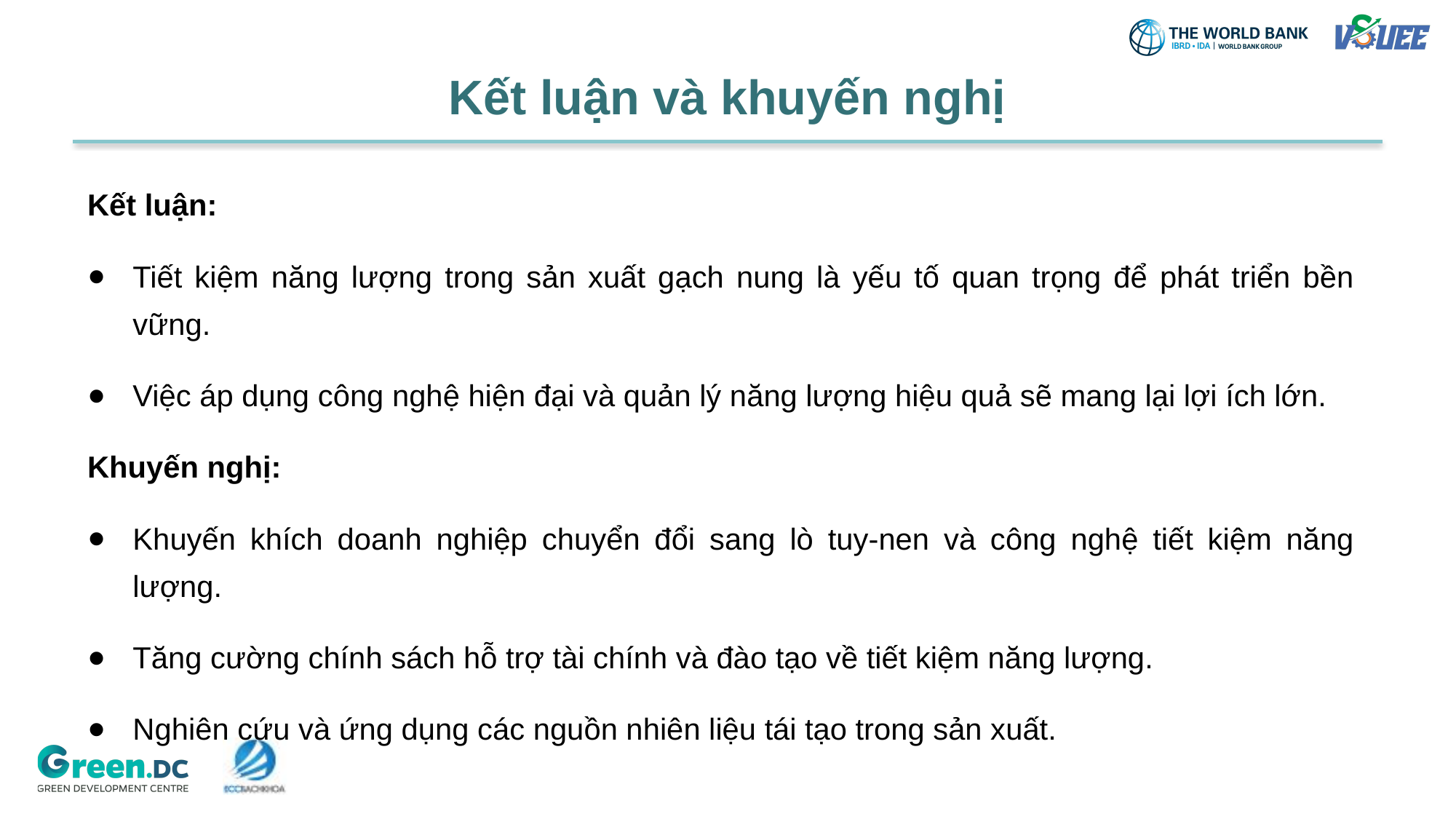

# Kết luận và khuyến nghị
Kết luận:
Tiết kiệm năng lượng trong sản xuất gạch nung là yếu tố quan trọng để phát triển bền vững.
Việc áp dụng công nghệ hiện đại và quản lý năng lượng hiệu quả sẽ mang lại lợi ích lớn.
Khuyến nghị:
Khuyến khích doanh nghiệp chuyển đổi sang lò tuy-nen và công nghệ tiết kiệm năng lượng.
Tăng cường chính sách hỗ trợ tài chính và đào tạo về tiết kiệm năng lượng.
Nghiên cứu và ứng dụng các nguồn nhiên liệu tái tạo trong sản xuất.